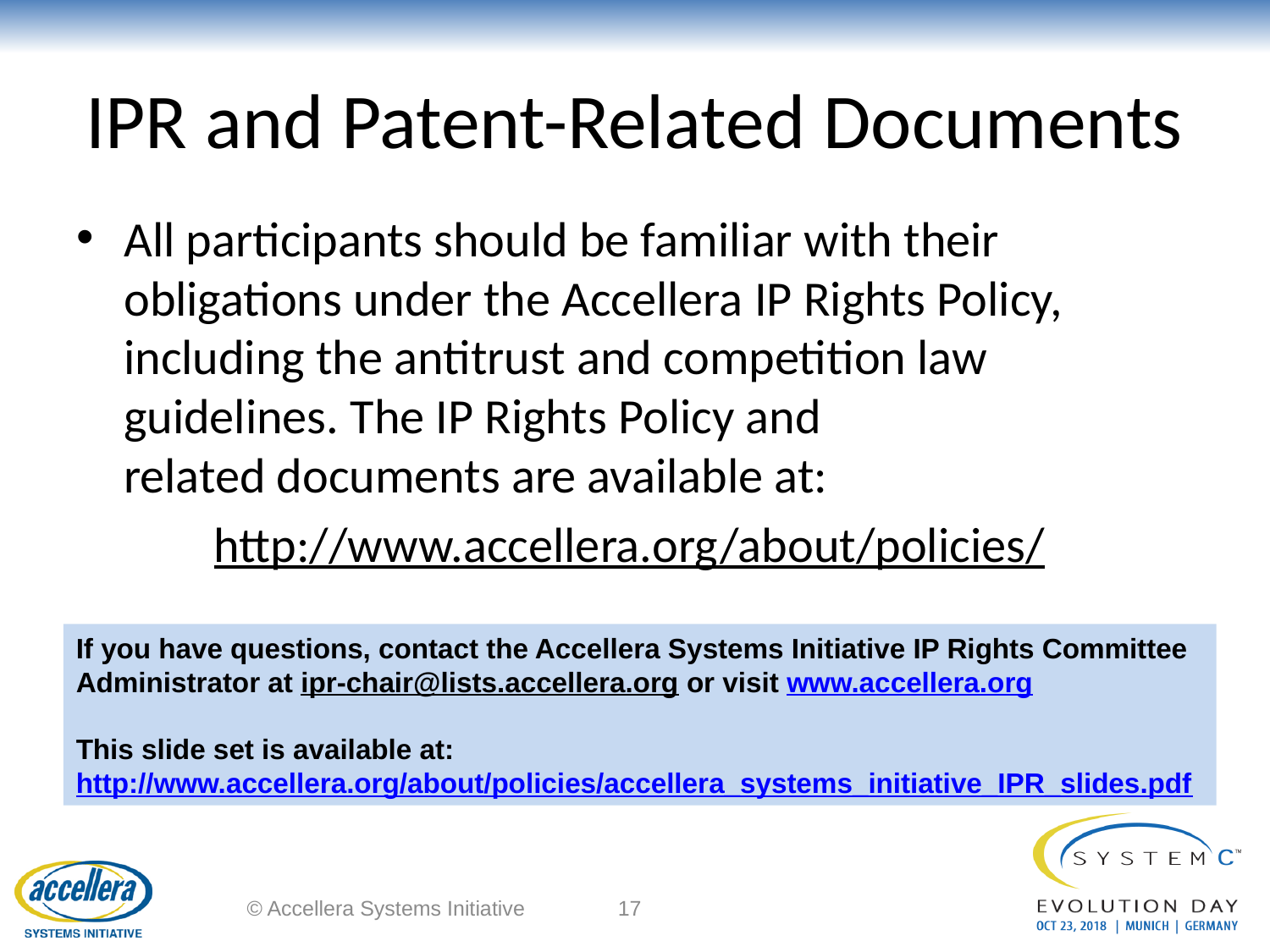

# IPR and Patent-Related Documents
All participants should be familiar with their obligations under the Accellera IP Rights Policy, including the antitrust and competition law guidelines. The IP Rights Policy and
related documents are available at:
http://www.accellera.org/about/policies/
If you have questions, contact the Accellera Systems Initiative IP Rights Committee Administrator at ipr-chair@lists.accellera.org or visit www.accellera.org
This slide set is available at:
http://www.accellera.org/about/policies/accellera_systems_initiative_IPR_slides.pdf
© Accellera Systems Initiative
17